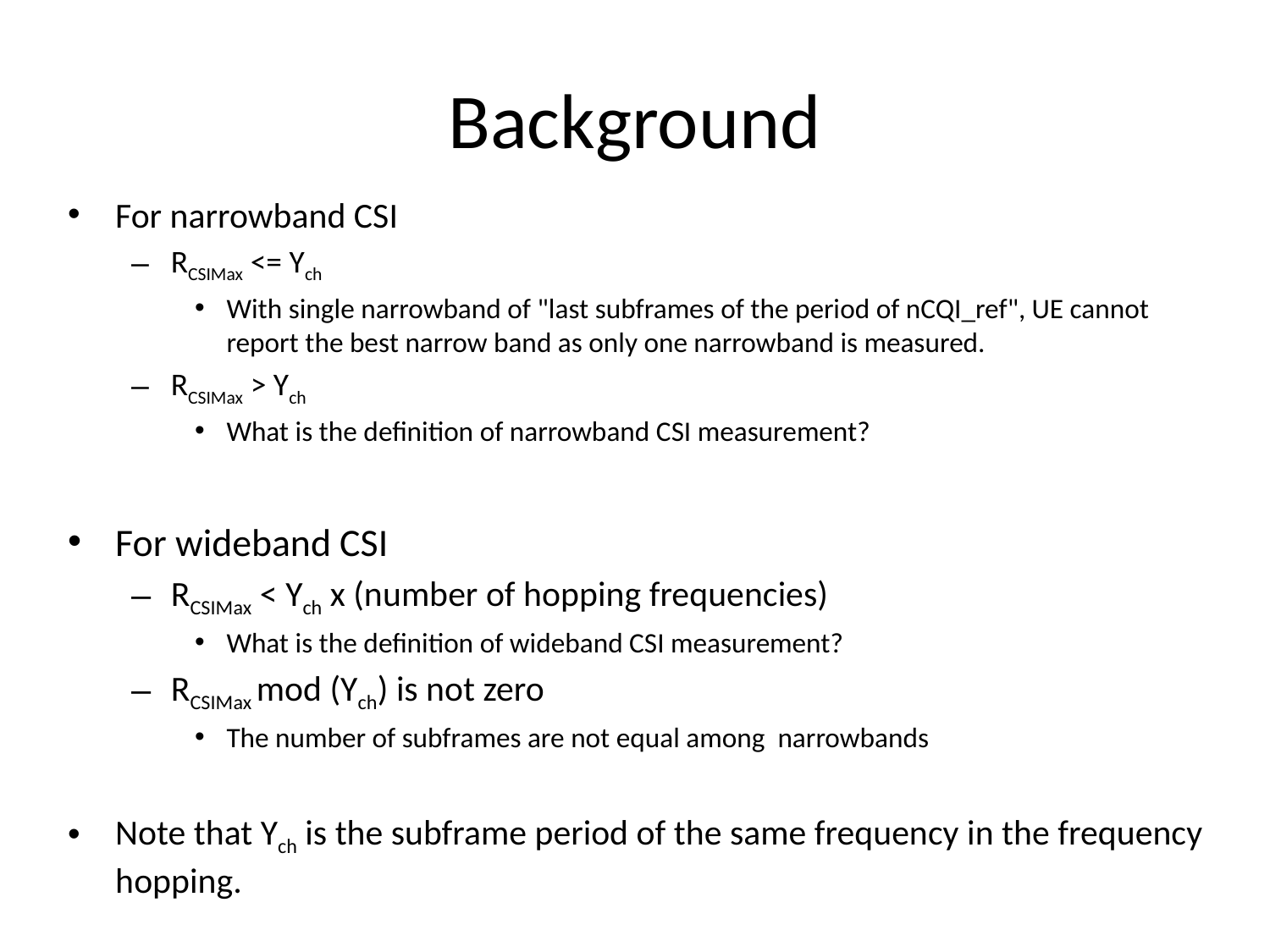

# Background
For narrowband CSI
RCSIMax <= Ych
With single narrowband of "last subframes of the period of nCQI_ref", UE cannot report the best narrow band as only one narrowband is measured.
RCSIMax > Ych
What is the definition of narrowband CSI measurement?

For wideband CSI
RCSIMax < Ych x (number of hopping frequencies)
What is the definition of wideband CSI measurement?
RCSIMax mod (Ych) is not zero
The number of subframes are not equal among  narrowbands

Note that Ych is the subframe period of the same frequency in the frequency hopping.